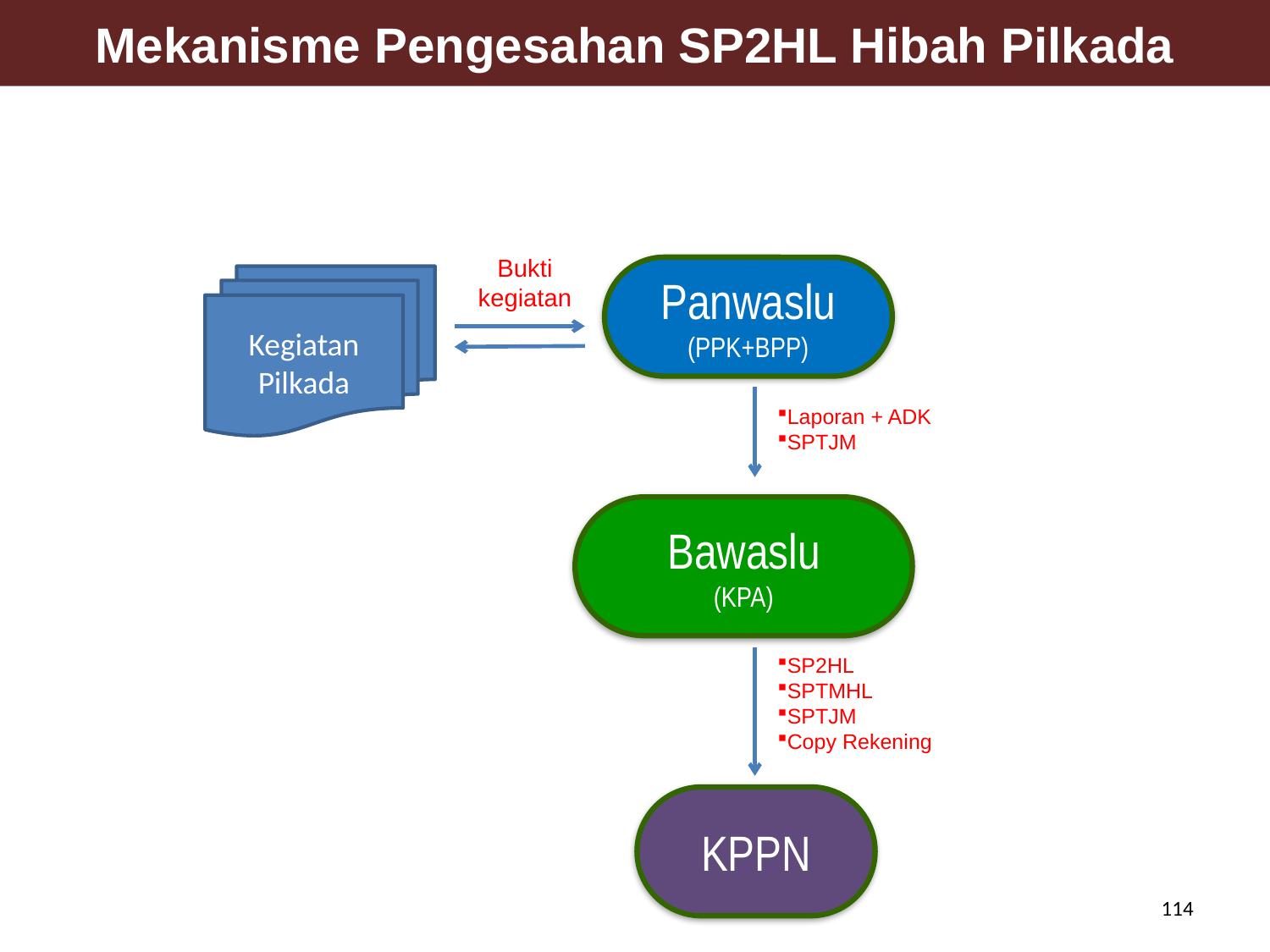

Mekanisme Pengesahan SP2HL Hibah Pilkada
Bukti kegiatan
Panwaslu
(PPK+BPP)
Kegiatan Pilkada
Laporan + ADK
SPTJM
Bawaslu
(KPA)
SP2HL
SPTMHL
SPTJM
Copy Rekening
KPPN
114